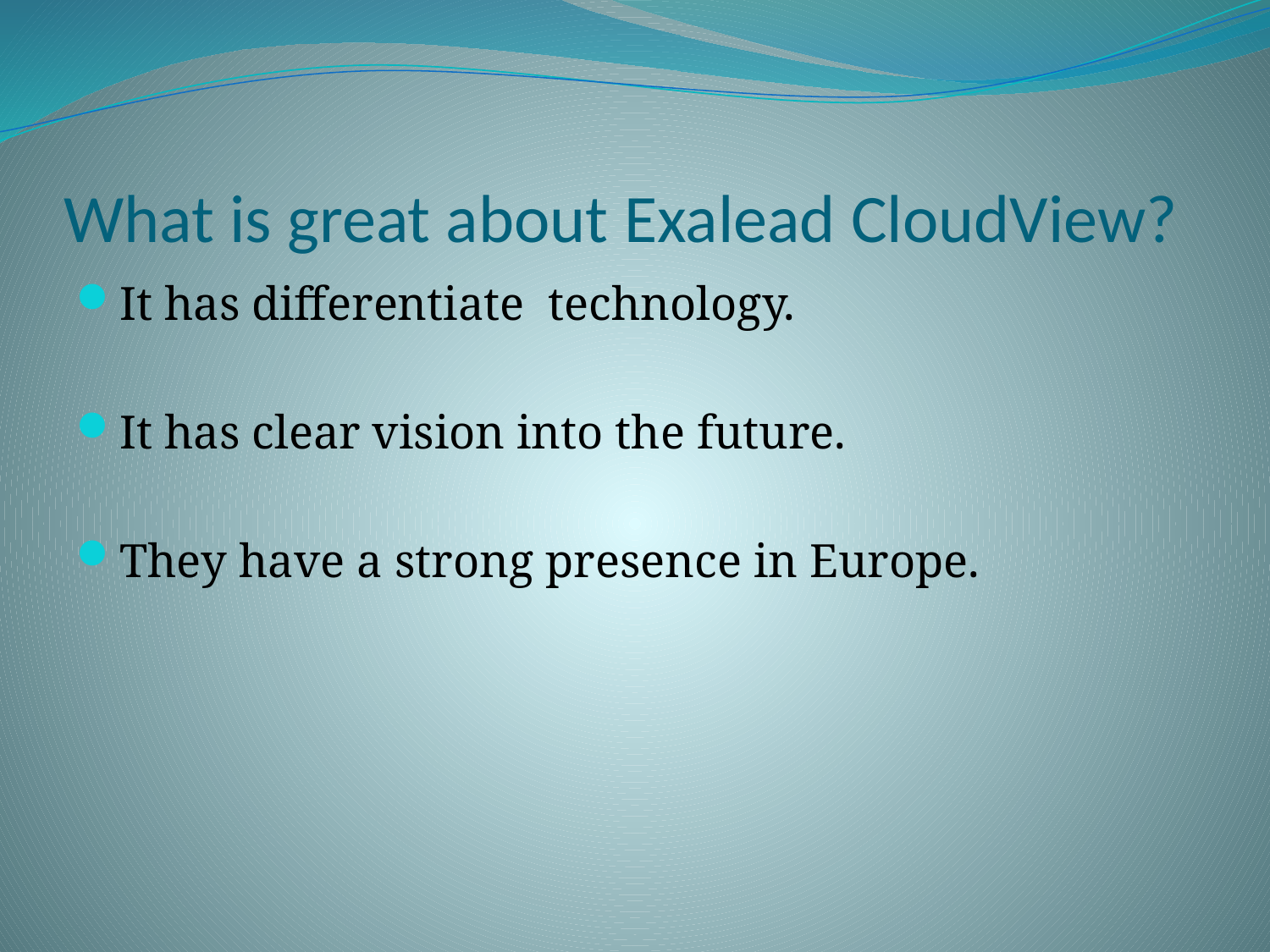

# What is great about Exalead CloudView?
It has differentiate  technology.

It has clear vision into the future.

They have a strong presence in Europe.